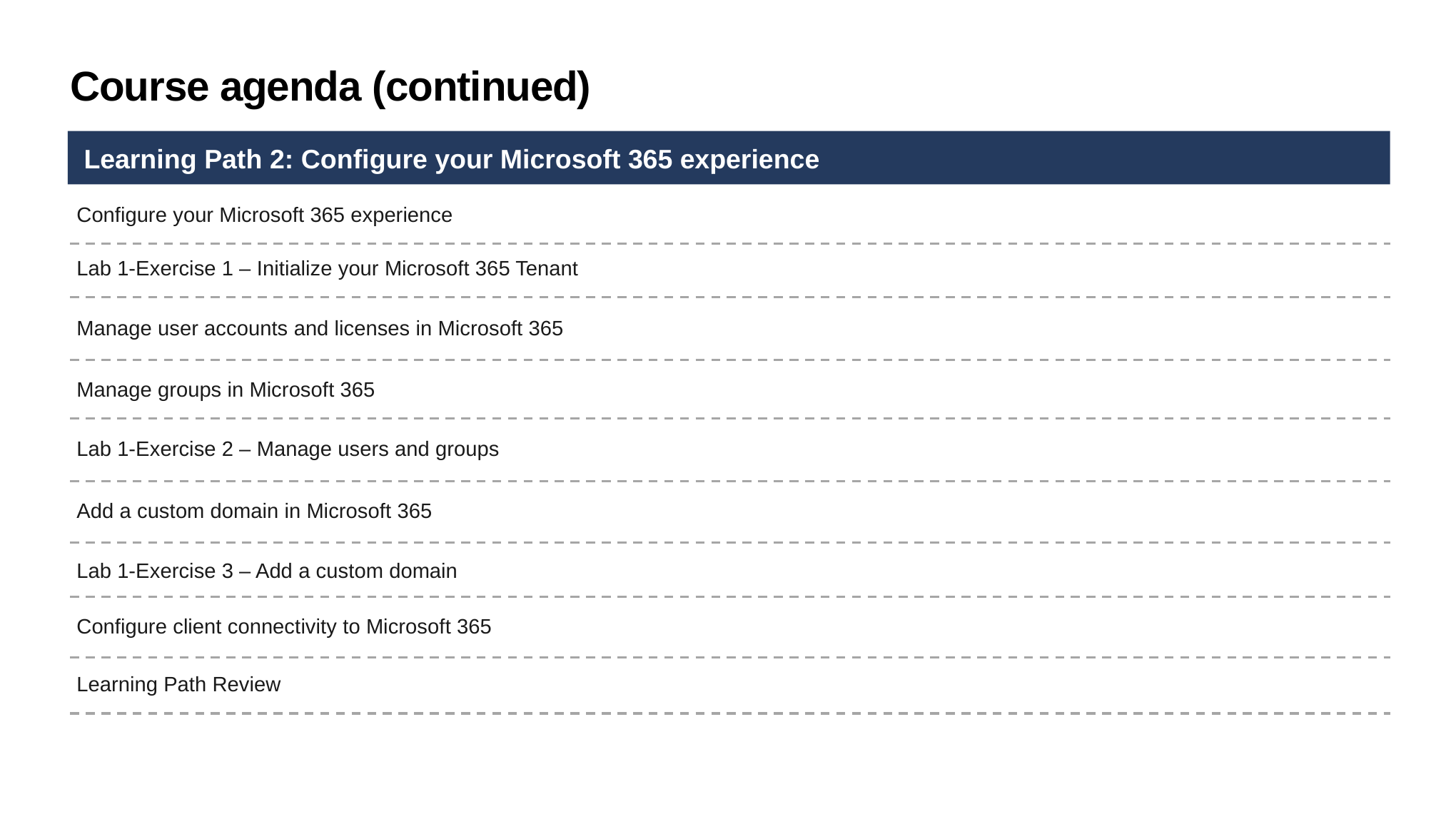

# Course agenda (continued)
Learning Path 2: Configure your Microsoft 365 experience
Configure your Microsoft 365 experience
Lab 1-Exercise 1 – Initialize your Microsoft 365 Tenant
Manage user accounts and licenses in Microsoft 365
Manage groups in Microsoft 365
Lab 1-Exercise 2 – Manage users and groups
Add a custom domain in Microsoft 365
Lab 1-Exercise 3 – Add a custom domain
Configure client connectivity to Microsoft 365
Learning Path Review